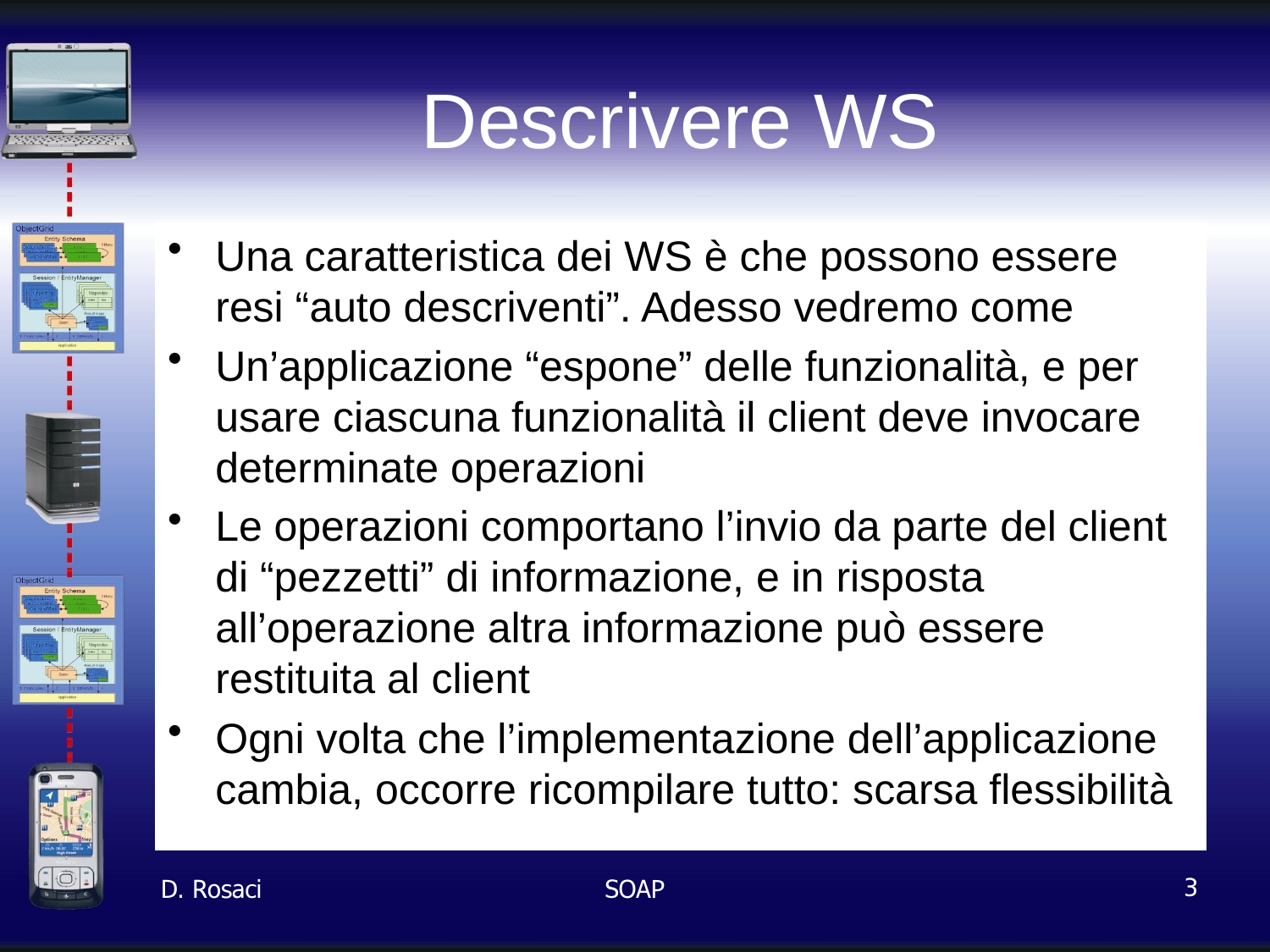

# Descrivere WS
Una caratteristica dei WS è che possono essere resi “auto descriventi”. Adesso vedremo come
Un’applicazione “espone” delle funzionalità, e per usare ciascuna funzionalità il client deve invocare determinate operazioni
Le operazioni comportano l’invio da parte del client di “pezzetti” di informazione, e in risposta all’operazione altra informazione può essere restituita al client
Ogni volta che l’implementazione dell’applicazione cambia, occorre ricompilare tutto: scarsa flessibilità

D. Rosaci
SOAP